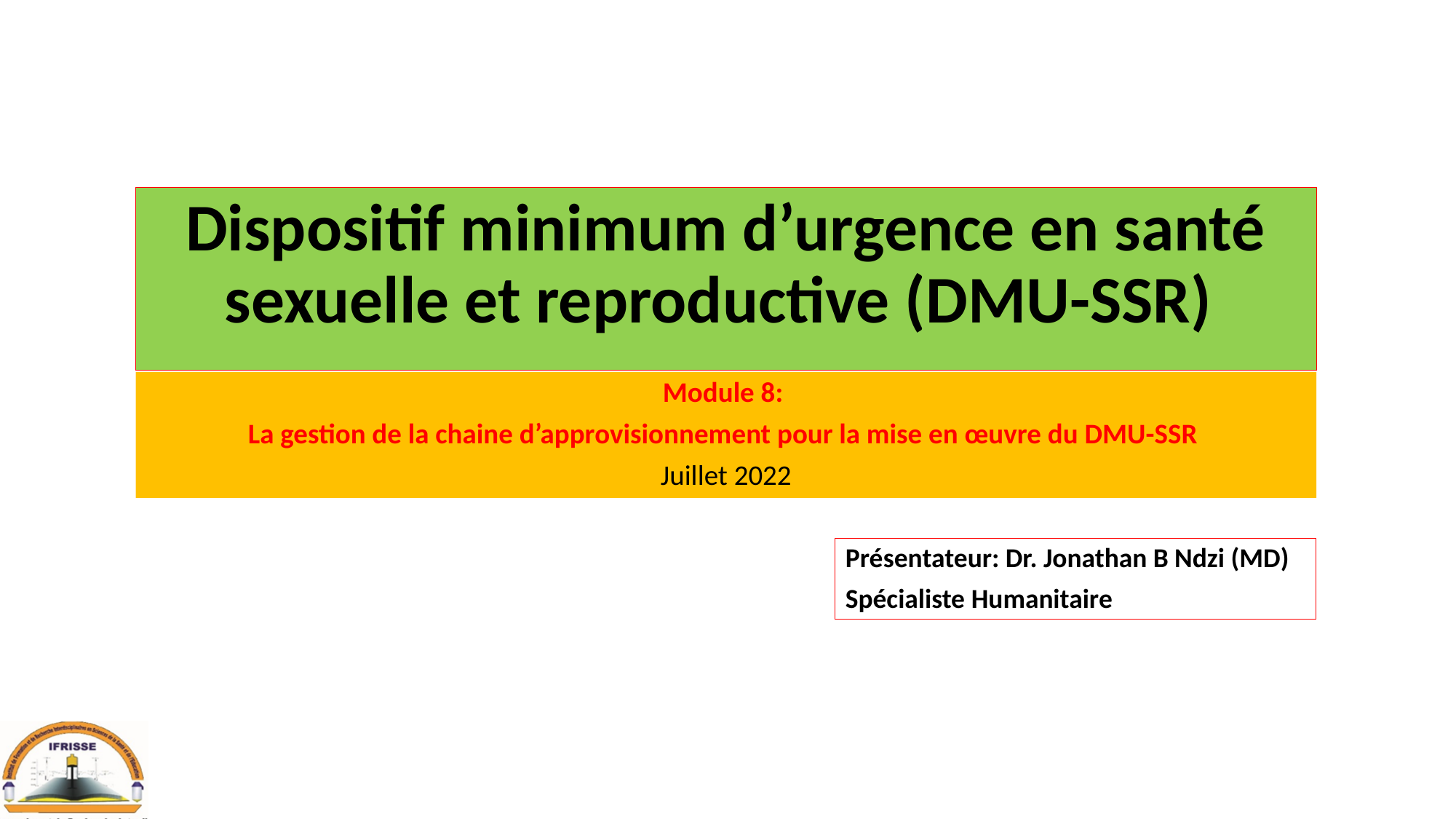

Dispositif minimum d’urgence en santé sexuelle et reproductive (DMU-SSR)
Module 8:
La gestion de la chaine d’approvisionnement pour la mise en œuvre du DMU-SSR
Juillet 2022
Présentateur: Dr. Jonathan B Ndzi (MD)
Spécialiste Humanitaire